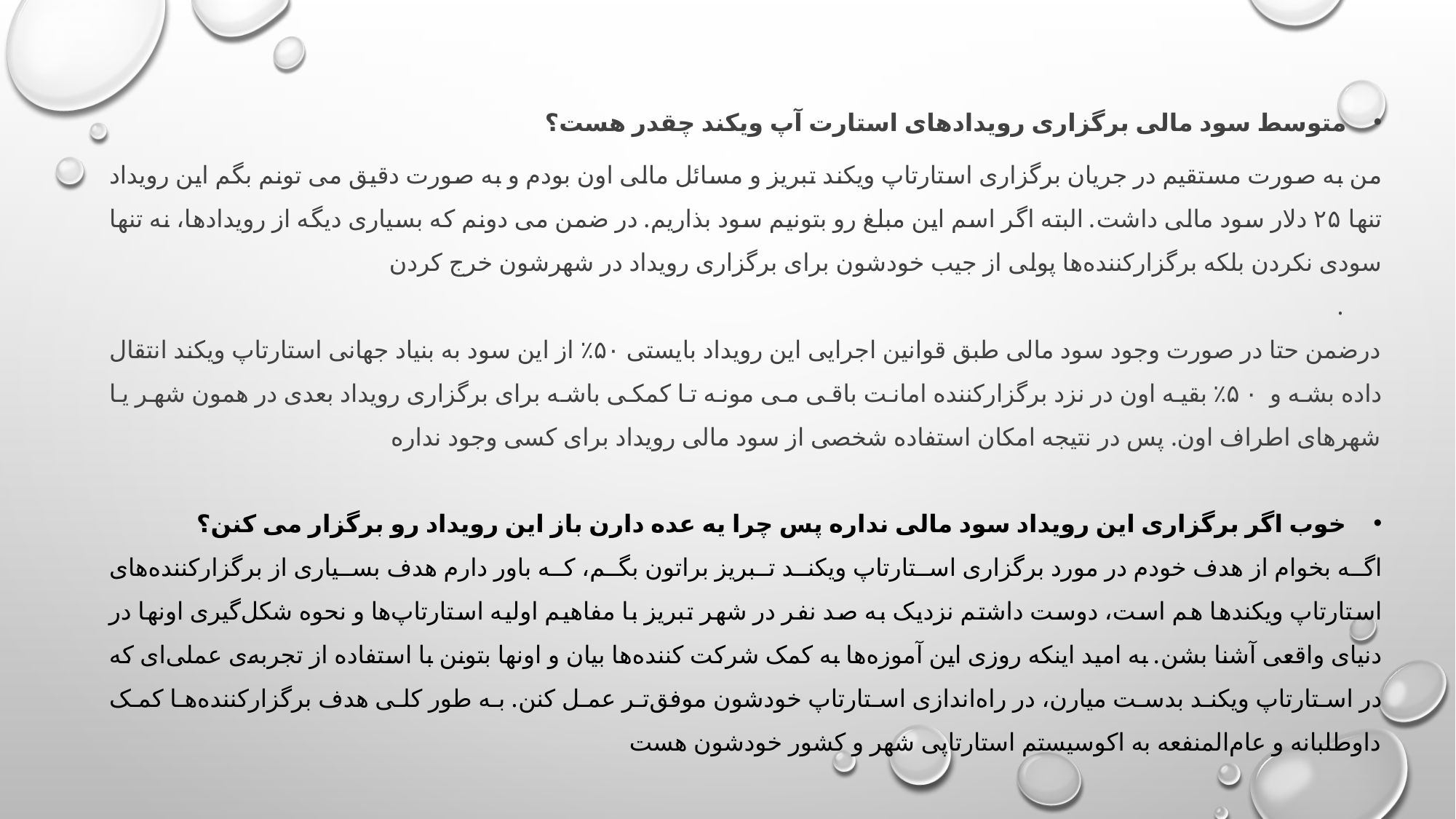

متوسط سود مالی برگزاری رویدادهای استارت آپ ویکند چقدر هست؟
من به صورت مستقیم در جریان برگزاری استارتاپ ویکند تبریز و مسائل مالی اون بودم و به صورت دقیق می تونم بگم این رویداد تنها ۲۵ دلار سود مالی داشت. البته اگر اسم این مبلغ رو بتونیم سود بذاریم. در ضمن می دونم که بسیاری دیگه از رویدادها، نه تنها سودی نکردن بلکه برگزارکننده‌ها پولی از جیب خودشون برای برگزاری رویداد در شهرشون خرج کردن                                                   . 
درضمن حتا در صورت وجود سود مالی طبق قوانین اجرایی این رویداد بایستی ۵۰٪ از این سود به بنیاد جهانی استارتاپ ویکند انتقال داده بشه و ۵۰٪ بقیه اون در نزد برگزارکننده امانت باقی می مونه تا کمکی باشه برای برگزاری رویداد بعدی در همون شهر یا شهرهای اطراف اون. پس در نتیجه امکان استفاده شخصی از سود مالی رویداد برای کسی وجود نداره

خوب اگر برگزاری این رویداد سود مالی نداره پس چرا یه عده دارن باز این رویداد رو برگزار می کنن؟
اگه بخوام از هدف خودم در مورد برگزاری استارتاپ ویکند تبریز براتون بگم، که باور دارم هدف بسیاری از برگزارکننده‌های استارتاپ ویکندها هم است، دوست داشتم نزدیک به صد نفر در شهر تبریز با مفاهیم اولیه استارتاپ‌ها و نحوه شکل‌گیری اونها در دنیای واقعی آشنا بشن. به امید اینکه روزی این آموزه‌ها به کمک شرکت کننده‌ها بیان و اونها بتونن با استفاده از تجربه‌ی عملی‌ای که در استارتاپ ویکند بدست میارن، در راه‌اندازی استارتاپ خودشون موفق‌تر عمل کنن. به طور کلی هدف برگزارکننده‌ها کمک داوطلبانه و عام‌المنفعه به اکوسیستم استارتاپی شهر و کشور خودشون هست